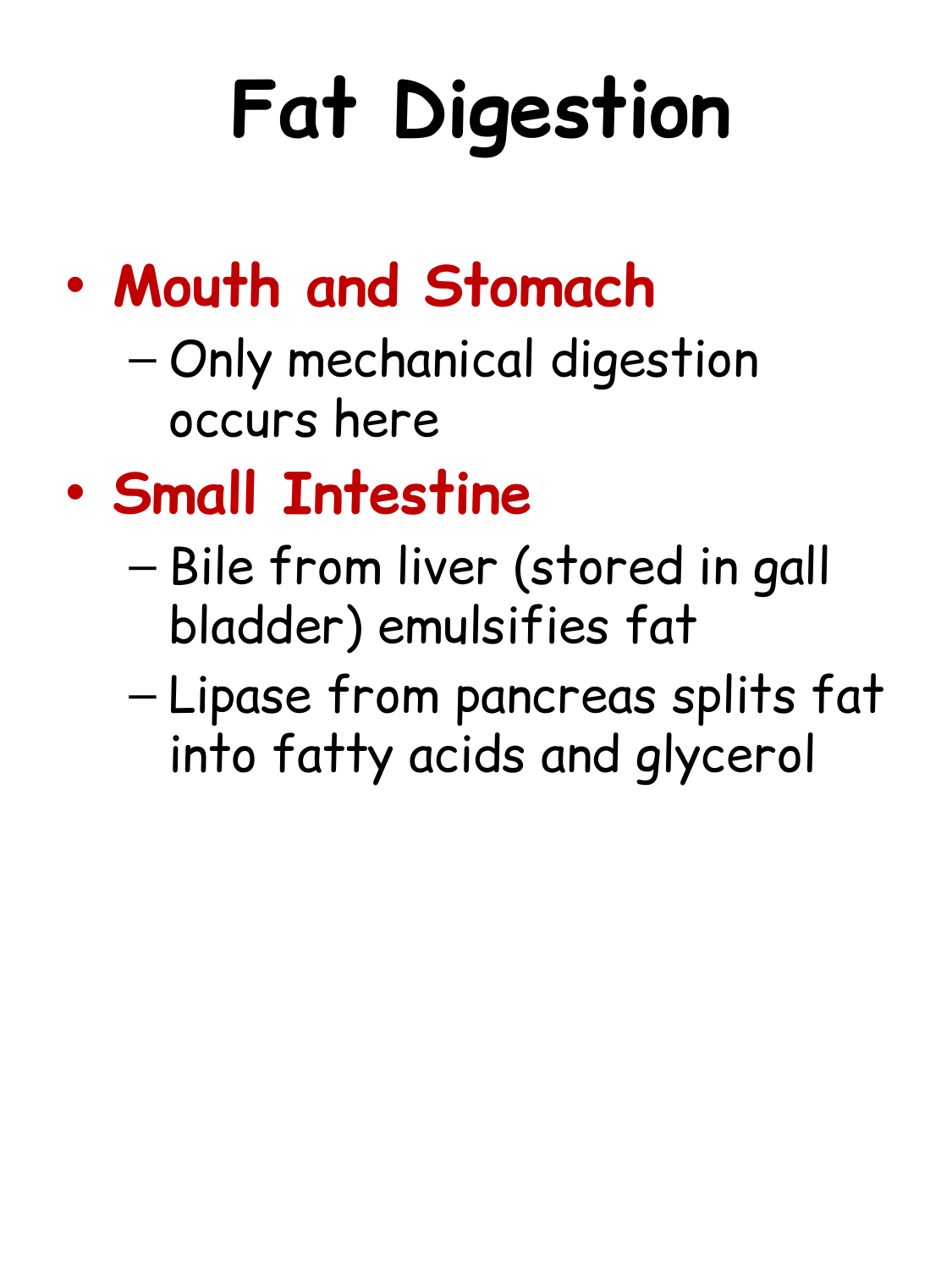

# Fat Digestion
Mouth and Stomach
Only mechanical digestion occurs here
Small Intestine
Bile from liver (stored in gall bladder) emulsifies fat
Lipase from pancreas splits fat into fatty acids and glycerol